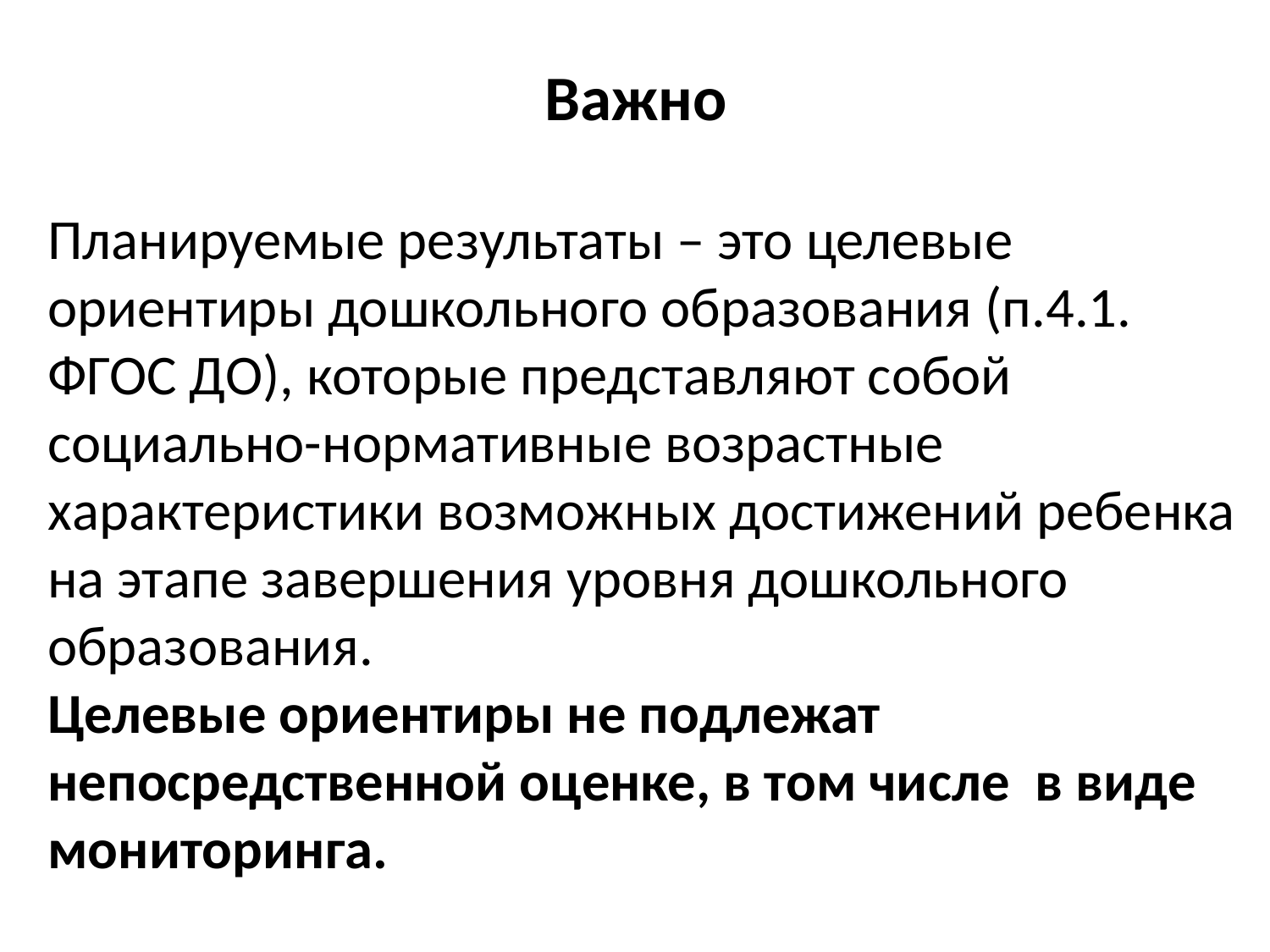

# Важно
Планируемые результаты – это целевые ориентиры дошкольного образования (п.4.1. ФГОС ДО), которые представляют собой социально-нормативные возрастные характеристики возможных достижений ребенка на этапе завершения уровня дошкольного образования.
Целевые ориентиры не подлежат непосредственной оценке, в том числе  в виде мониторинга.